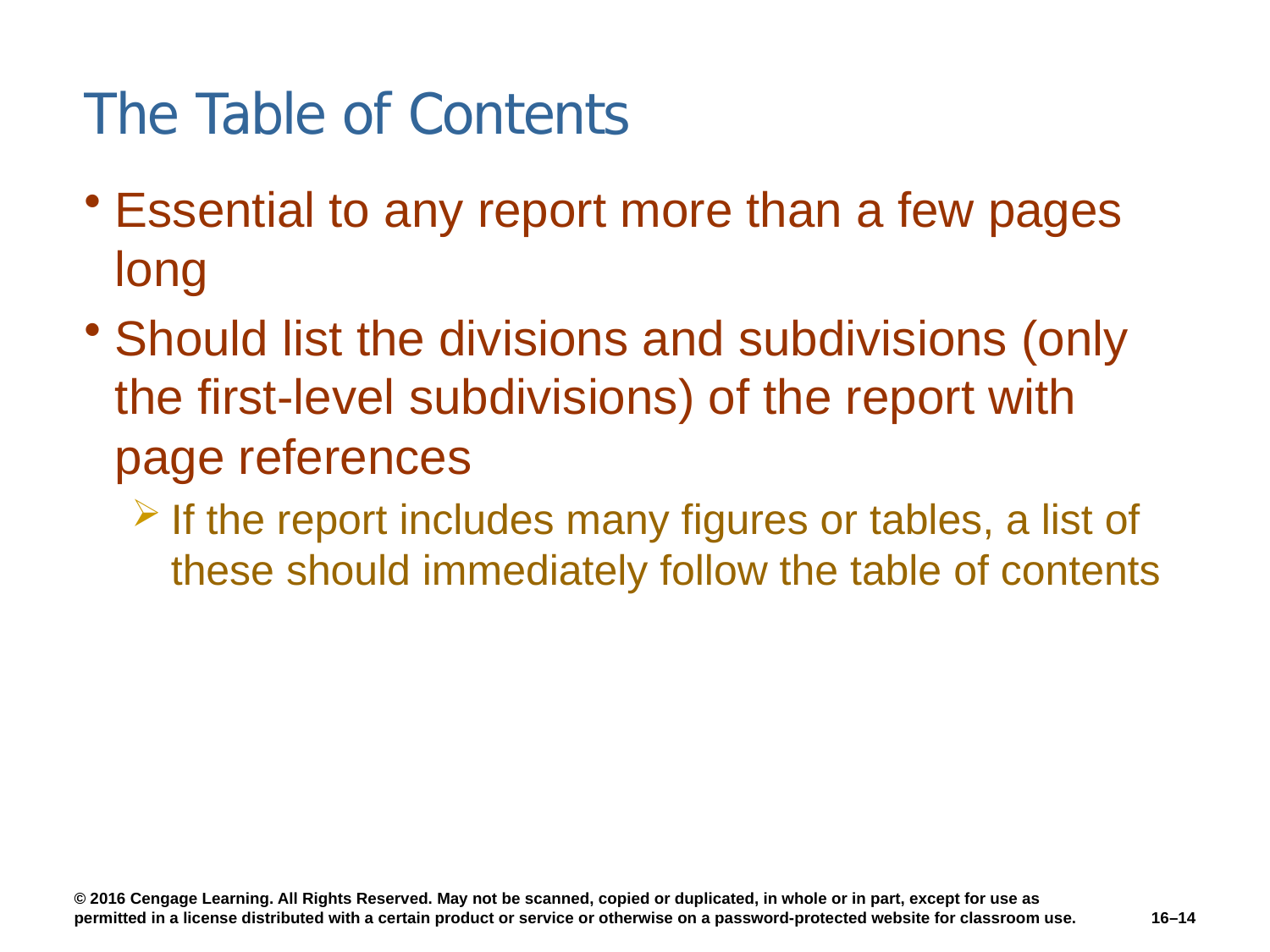

# The Table of Contents
Essential to any report more than a few pages long
Should list the divisions and subdivisions (only the first-level subdivisions) of the report with page references
If the report includes many figures or tables, a list of these should immediately follow the table of contents
16–14
© 2016 Cengage Learning. All Rights Reserved. May not be scanned, copied or duplicated, in whole or in part, except for use as permitted in a license distributed with a certain product or service or otherwise on a password-protected website for classroom use.